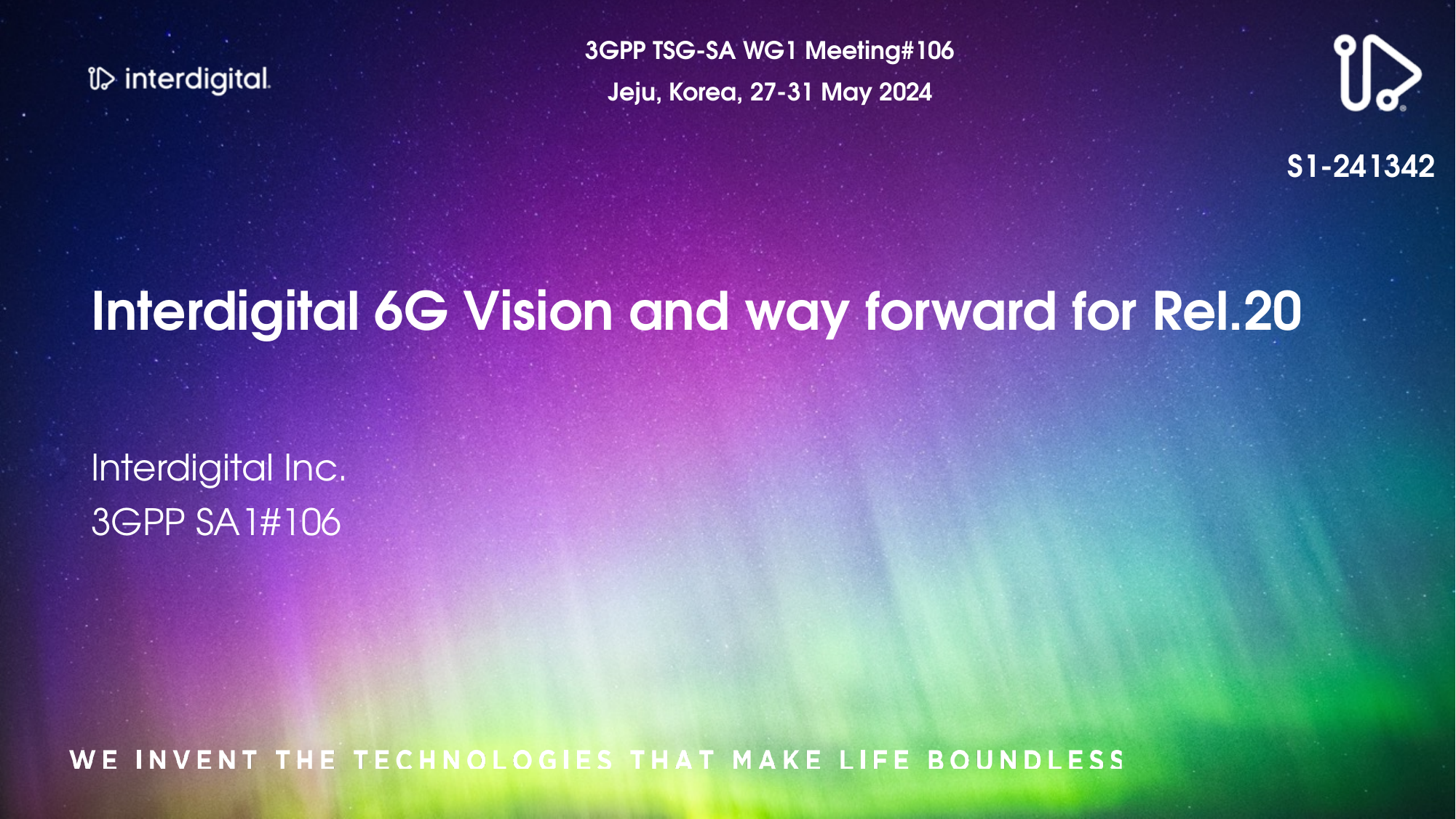

3GPP TSG-SA WG1 Meeting#106
Jeju, Korea, 27-31 May 2024
S1-241342
# Interdigital 6G Vision and way forward for Rel.20
Interdigital Inc.
3GPP SA1#106